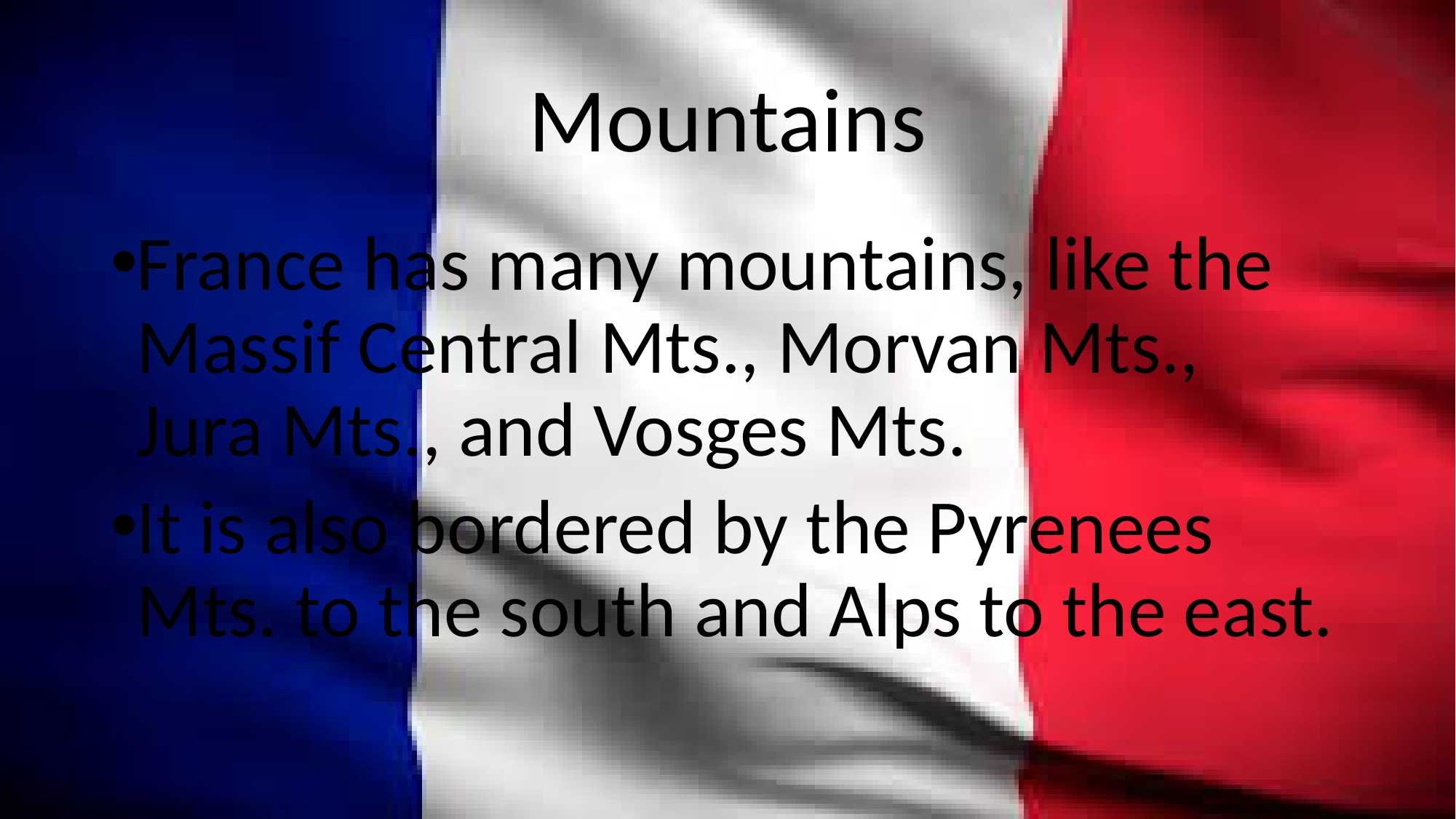

# Mountains
France has many mountains, like the Massif Central Mts., Morvan Mts., Jura Mts., and Vosges Mts.
It is also bordered by the Pyrenees Mts. to the south and Alps to the east.